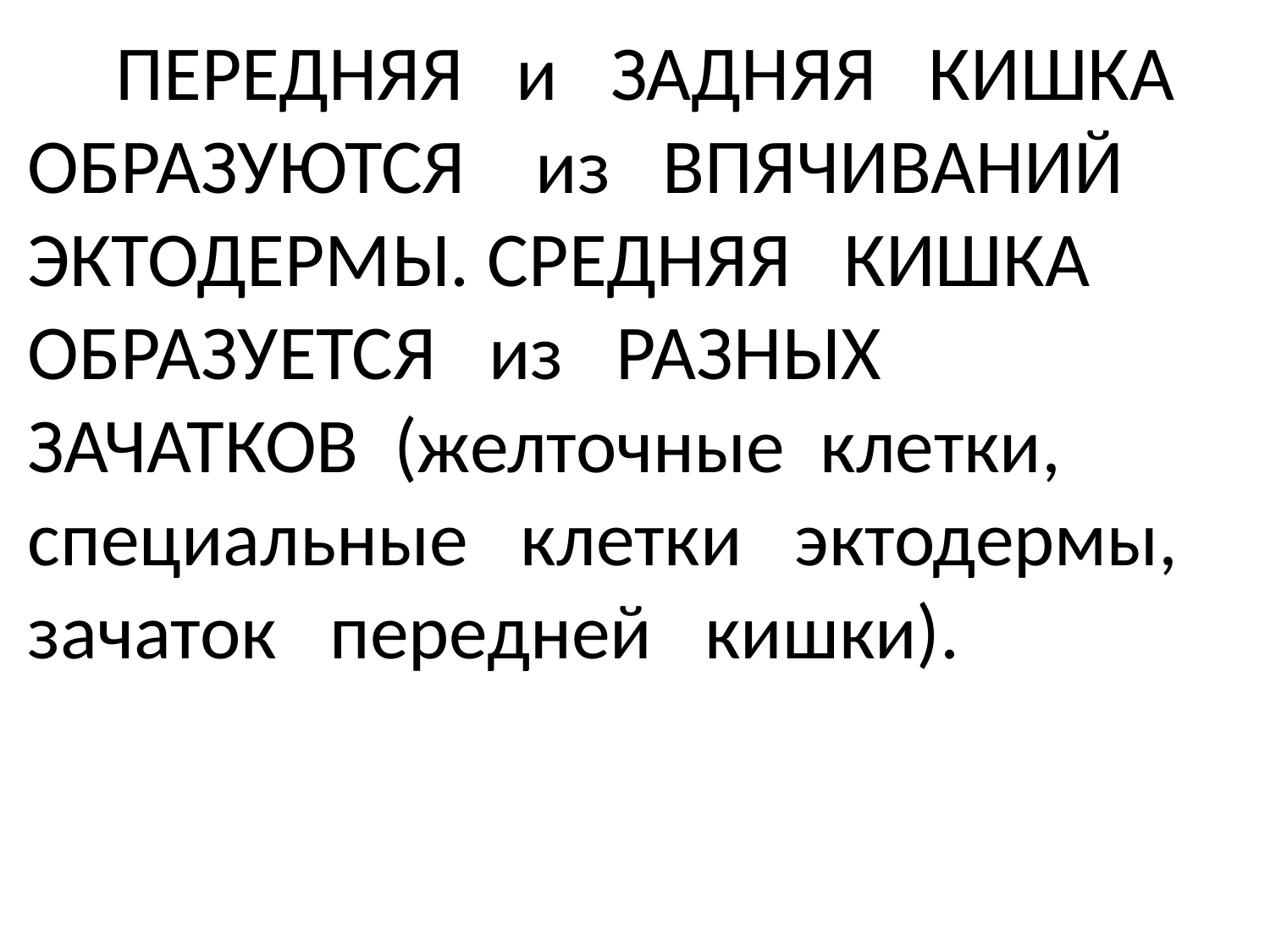

# ПЕРЕДНЯЯ   и   ЗАДНЯЯ   КИШКА ОБРА­ЗУЮТСЯ    из   ВПЯЧИВАНИЙ   ЭКТОДЕРМЫ. СРЕДНЯЯ   КИШКА   ОБРАЗУЕТСЯ   из   РАЗНЫХ   ЗАЧАТКОВ  (желточные  клетки, специальные   клетки   эктодермы, зачаток   передней   кишки).